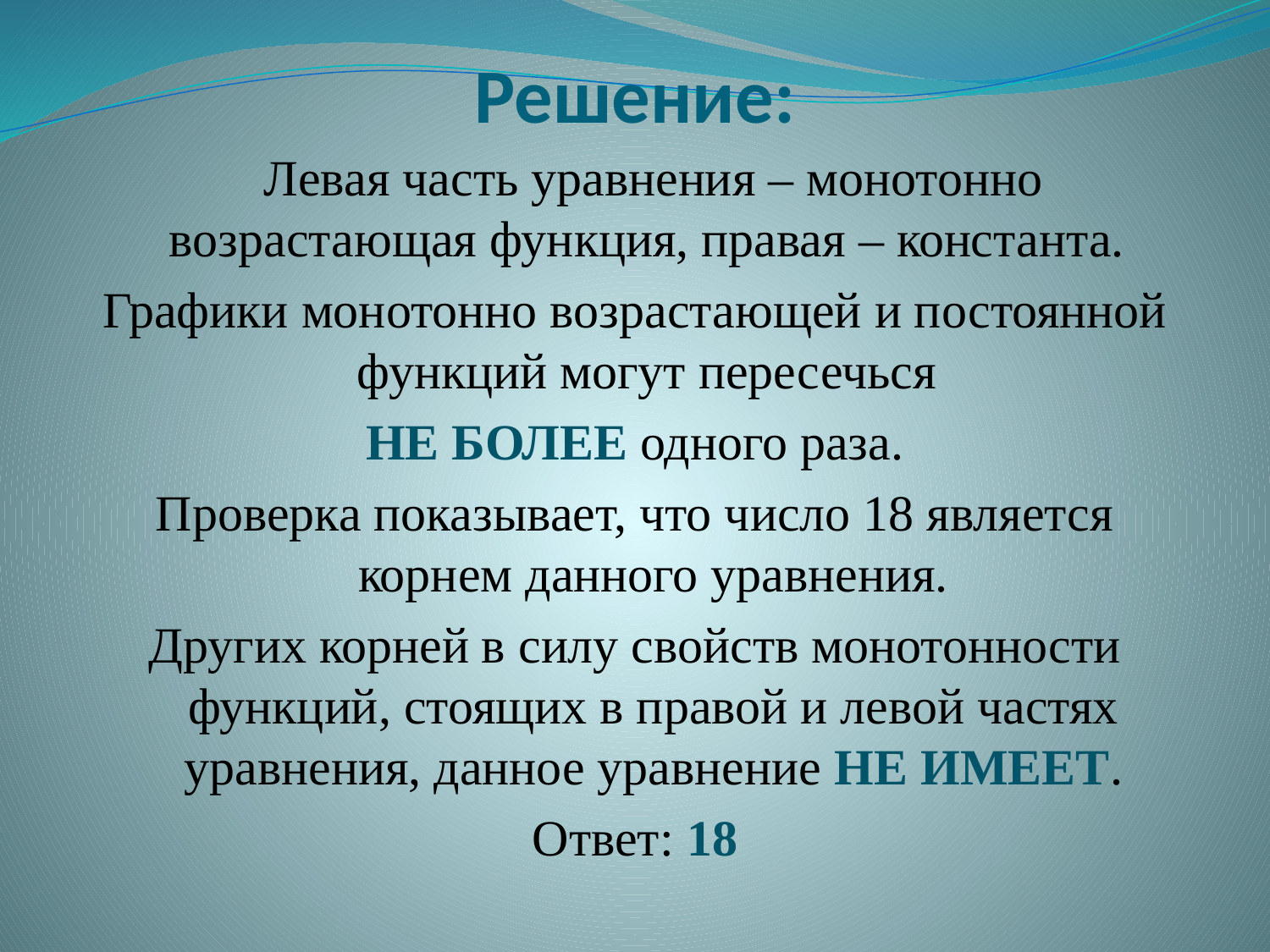

# Решение:
		Левая часть уравнения – монотонно возрастающая функция, правая – константа.
Графики монотонно возрастающей и постоянной функций могут пересечься
НЕ БОЛЕЕ одного раза.
Проверка показывает, что число 18 является корнем данного уравнения.
Других корней в силу свойств монотонности функций, стоящих в правой и левой частях уравнения, данное уравнение НЕ ИМЕЕТ.
Ответ: 18